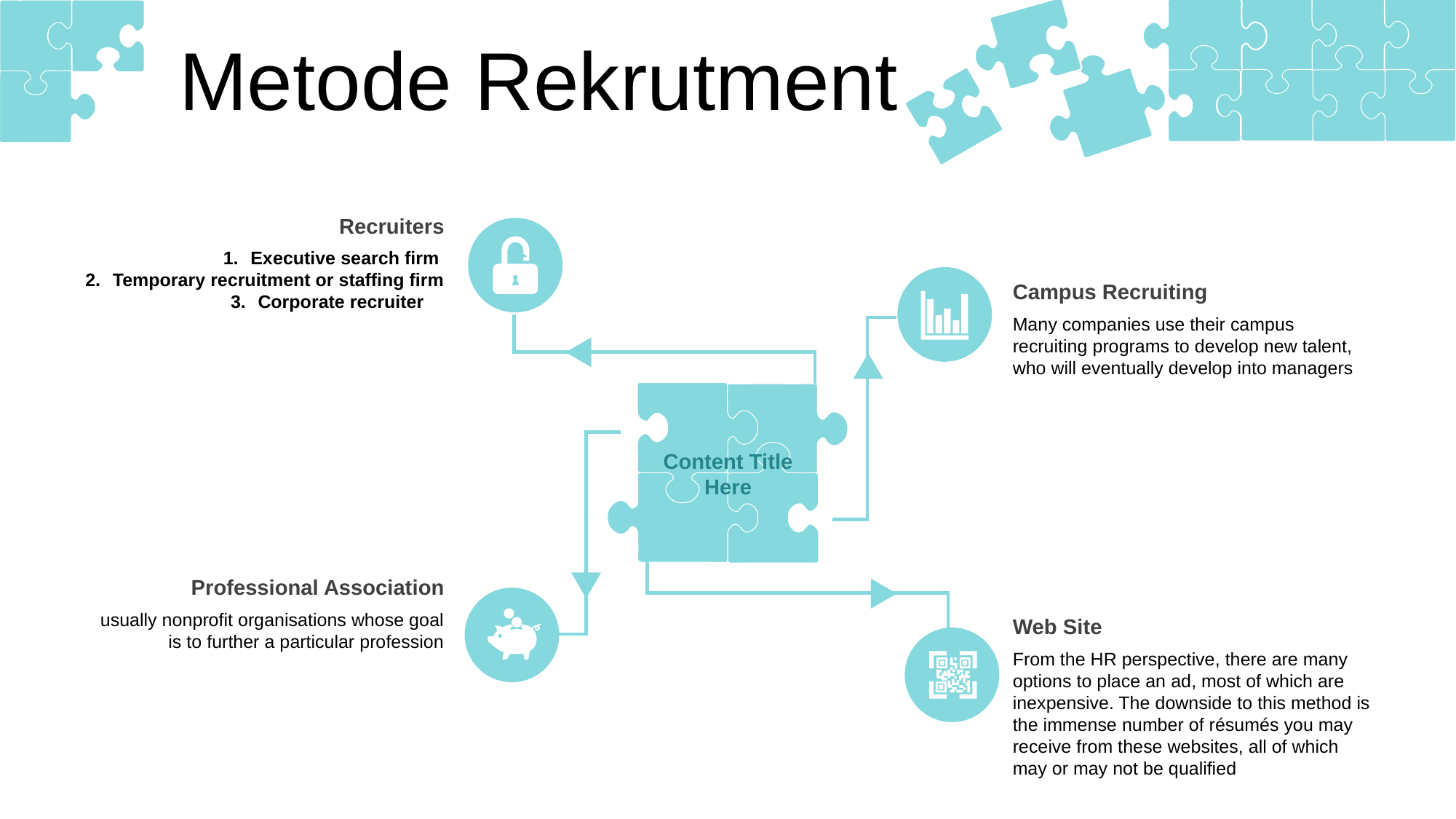

Metode Rekrutment
Recruiters
Executive search firm
Temporary recruitment or staffing firm
Corporate recruiter

Campus Recruiting
Many companies use their campus recruiting programs to develop new talent, who will eventually develop into managers

Content Title
Here

Professional Association
usually nonprofit organisations whose goal is to further a particular profession

Web Site
From the HR perspective, there are many options to place an ad, most of which are inexpensive. The downside to this method is the immense number of résumés you may receive from these websites, all of which may or may not be qualified